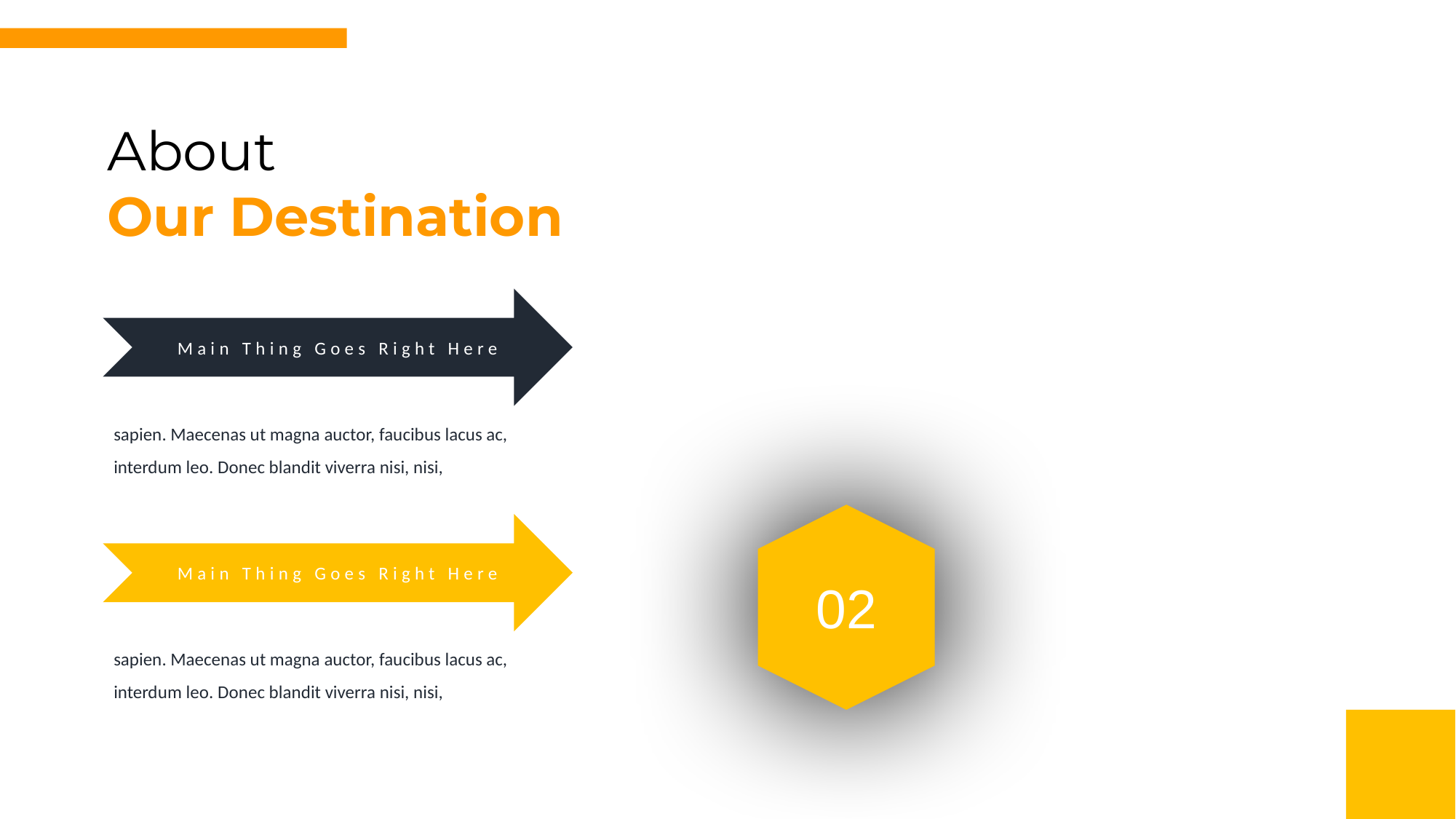

About
Our Destination
Main Thing Goes Right Here
sapien. Maecenas ut magna auctor, faucibus lacus ac, interdum leo. Donec blandit viverra nisi, nisi,
Main Thing Goes Right Here

02
sapien. Maecenas ut magna auctor, faucibus lacus ac, interdum leo. Donec blandit viverra nisi, nisi,